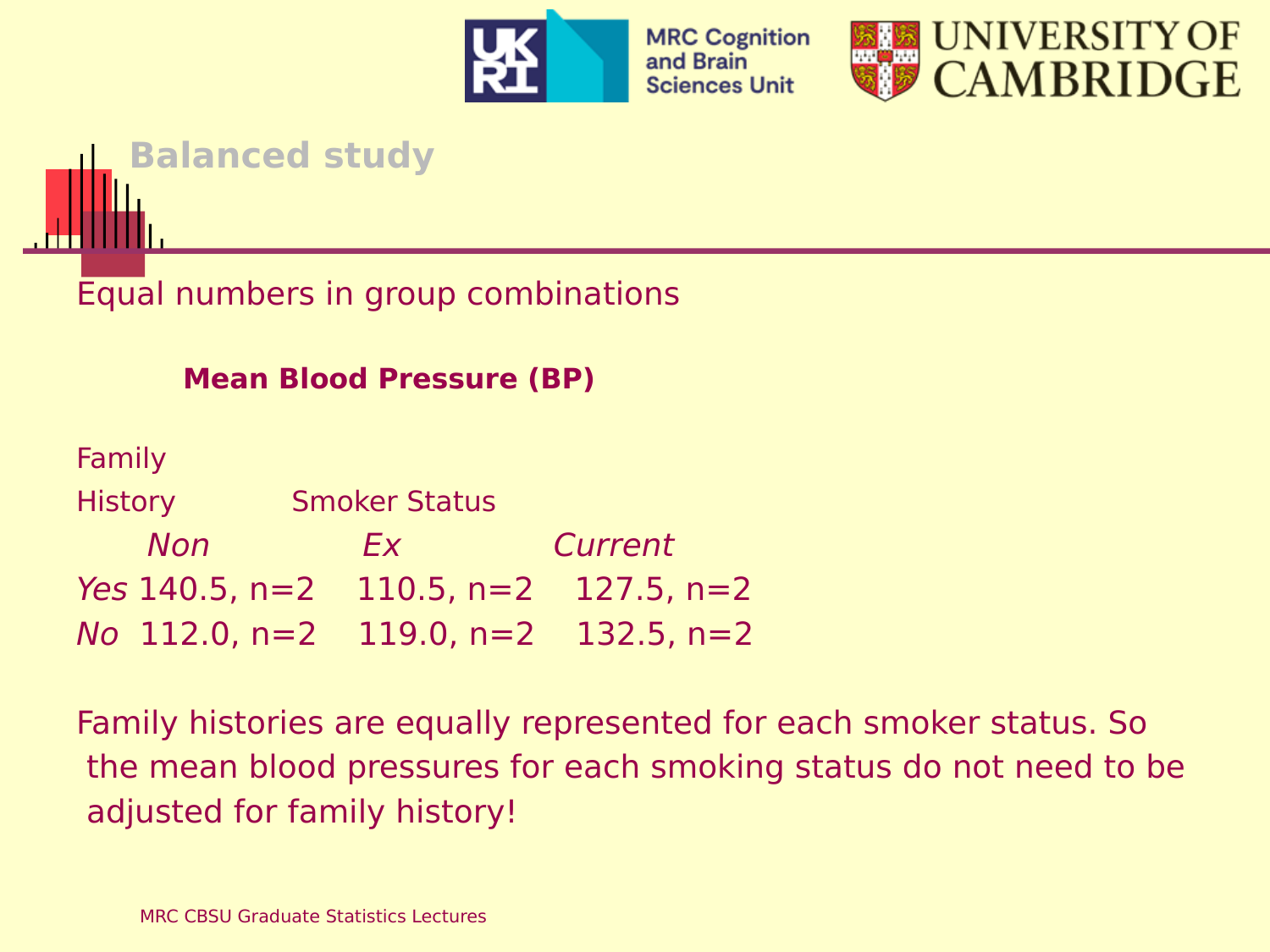

# Balanced study

Equal numbers in group combinations

            Mean Blood Pressure (BP)

Family
History             Smoker Status
       Non               Ex               Current
Yes 140.5, n=2    110.5, n=2    127.5, n=2
No  112.0, n=2    119.0, n=2    132.5, n=2

Family histories are equally represented for each smoker status. So
 the mean blood pressures for each smoking status do not need to be
 adjusted for family history!

MRC CBSU Graduate Statistics Lectures